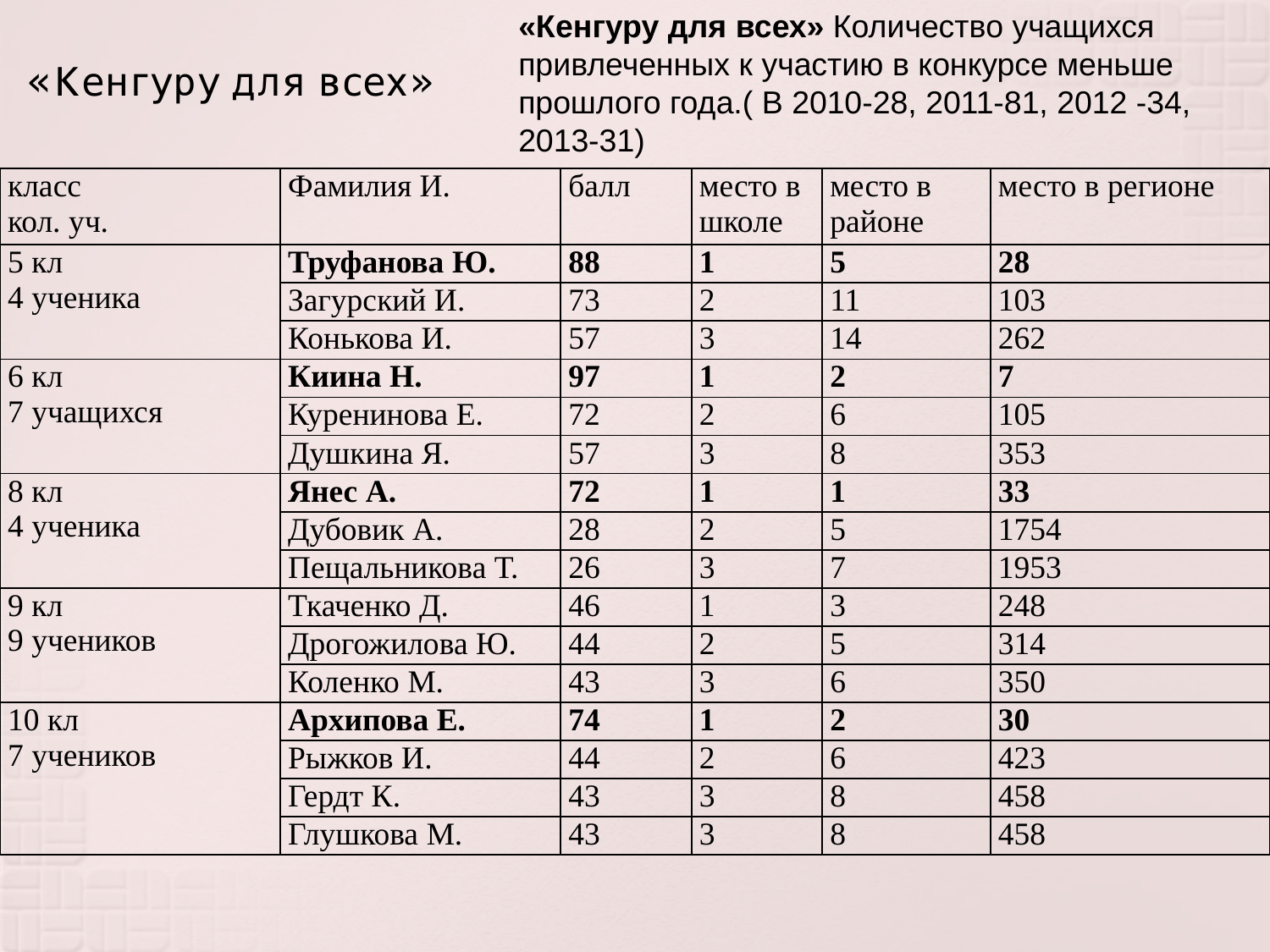

«Кенгуру для всех» Количество учащихся привлеченных к участию в конкурсе меньше прошлого года.( В 2010-28, 2011-81, 2012 -34, 2013-31)
# «Кенгуру для всех»
| класс кол. уч. | Фамилия И. | балл | место в школе | место в районе | место в регионе |
| --- | --- | --- | --- | --- | --- |
| 5 кл 4 ученика | Труфанова Ю. | 88 | 1 | 5 | 28 |
|  | Загурский И. | 73 | 2 | 11 | 103 |
|  | Конькова И. | 57 | 3 | 14 | 262 |
| 6 кл 7 учащихся | Киина Н. | 97 | 1 | 2 | 7 |
|  | Куренинова Е. | 72 | 2 | 6 | 105 |
|  | Душкина Я. | 57 | 3 | 8 | 353 |
| 8 кл 4 ученика | Янес А. | 72 | 1 | 1 | 33 |
|  | Дубовик А. | 28 | 2 | 5 | 1754 |
|  | Пещальникова Т. | 26 | 3 | 7 | 1953 |
| 9 кл 9 учеников | Ткаченко Д. | 46 | 1 | 3 | 248 |
|  | Дрогожилова Ю. | 44 | 2 | 5 | 314 |
|  | Коленко М. | 43 | 3 | 6 | 350 |
| 10 кл 7 учеников | Архипова Е. | 74 | 1 | 2 | 30 |
|  | Рыжков И. | 44 | 2 | 6 | 423 |
|  | Гердт К. | 43 | 3 | 8 | 458 |
|  | Глушкова М. | 43 | 3 | 8 | 458 |